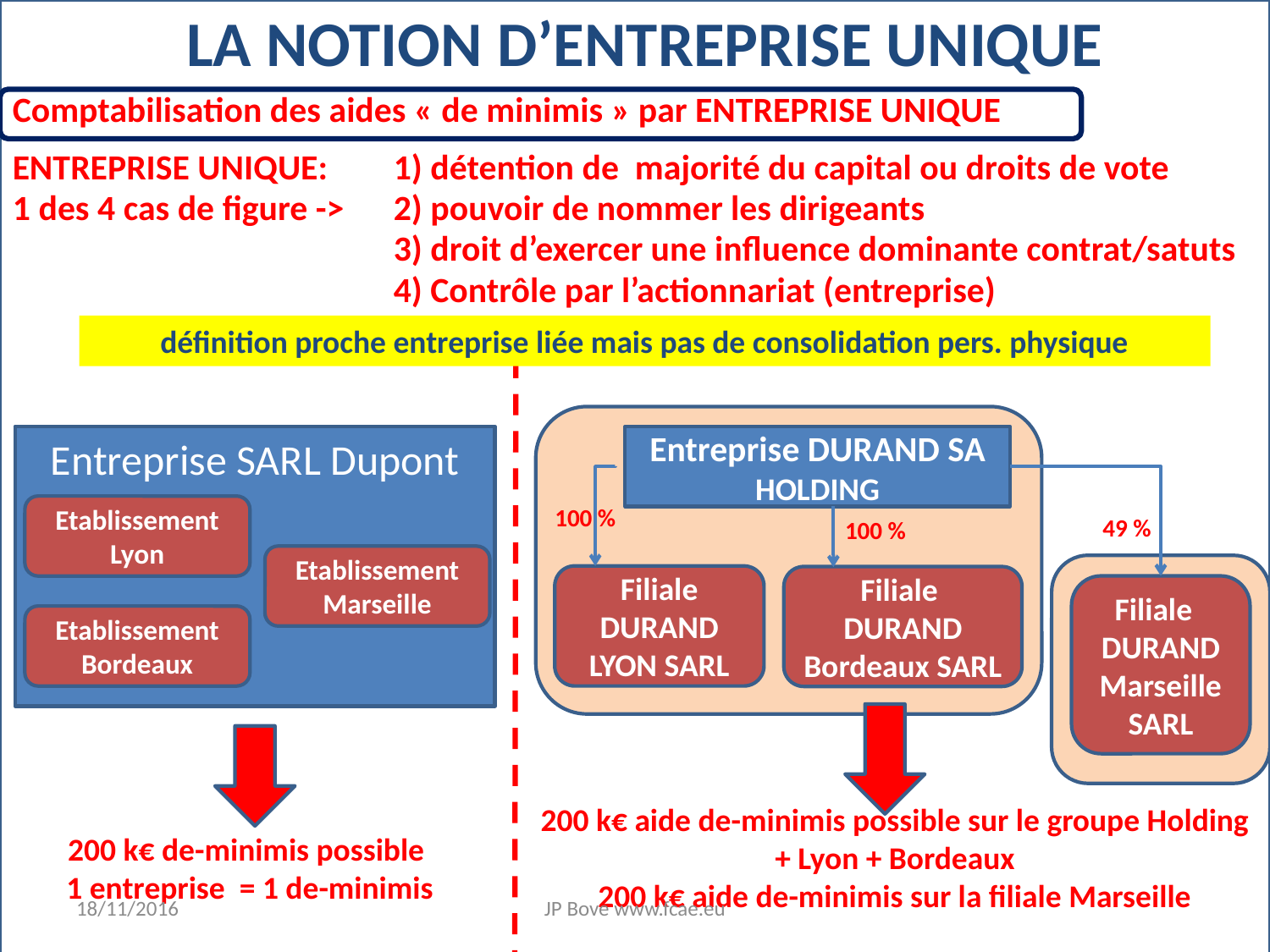

# LA NOTION D’ENTREPRISE UNIQUE

Comptabilisation des aides « de minimis » par ENTREPRISE UNIQUE

ENTREPRISE UNIQUE:	1) détention de  majorité du capital ou droits de vote
1 des 4 cas de figure ->	2) pouvoir de nommer les dirigeants
			3) droit d’exercer une influence dominante contrat/satuts
			4) Contrôle par l’actionnariat (entreprise)
définition proche entreprise liée mais pas de consolidation pers. physique

Entreprise SARL Dupont
Entreprise DURAND SA
HOLDING
Etablissement Lyon
100 %
49 %
100 %
Etablissement Marseille

Filiale DURAND LYON SARL
Filiale
DURAND Bordeaux SARL
Filiale   DURAND Marseille SARL
Etablissement Bordeaux

200 k€ aide de-minimis possible sur le groupe Holding + Lyon + Bordeaux
200 k€ aide de-minimis sur la filiale Marseille
200 k€ de-minimis possible
1 entreprise  = 1 de-minimis

18/11/2016
JP Bove www.fcae.eu
10